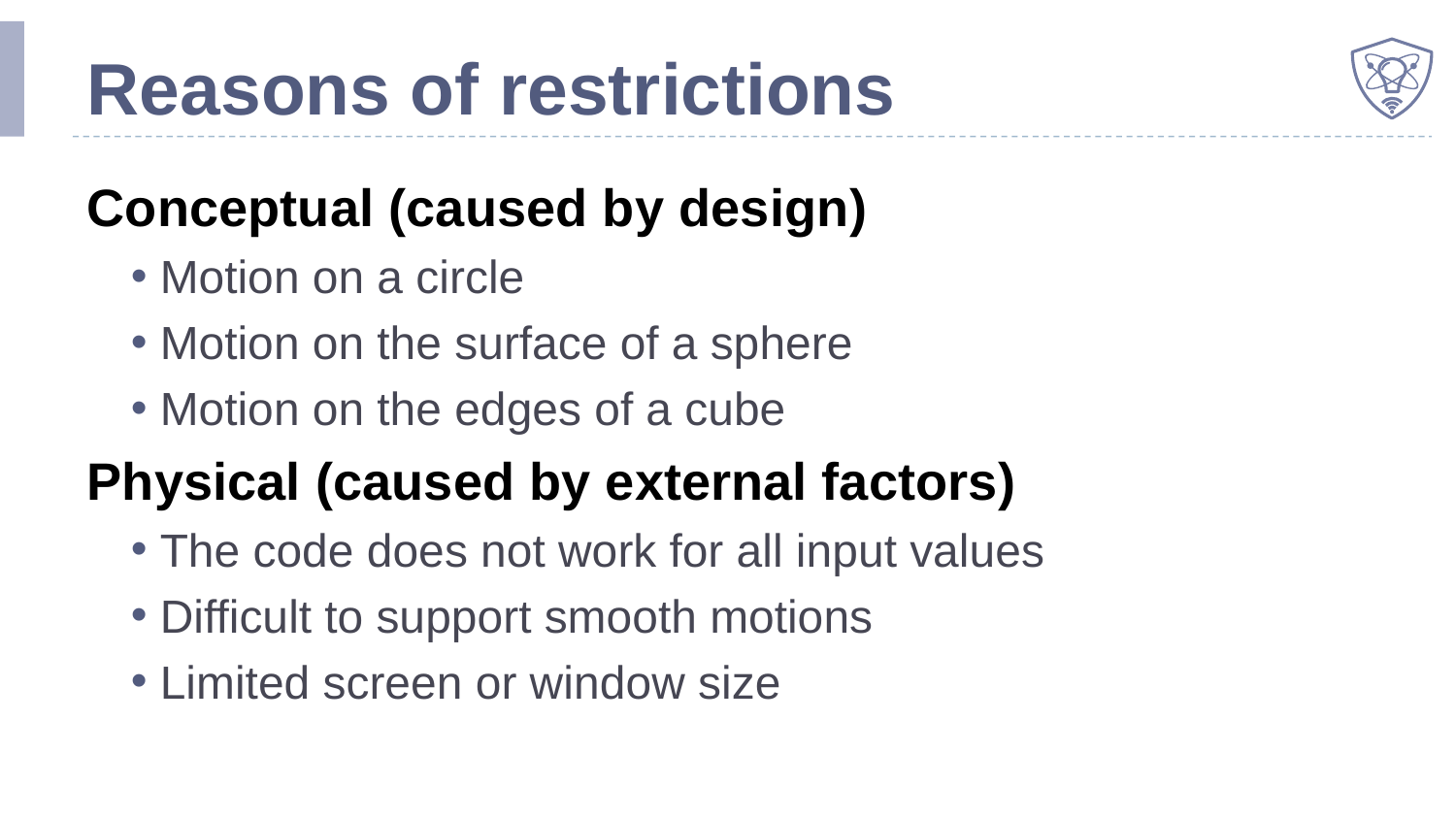

# Reasons of restrictions
Conceptual (caused by design)
Motion on a circle
Motion on the surface of a sphere
Motion on the edges of a cube
Physical (caused by external factors)
The code does not work for all input values
Difficult to support smooth motions
Limited screen or window size